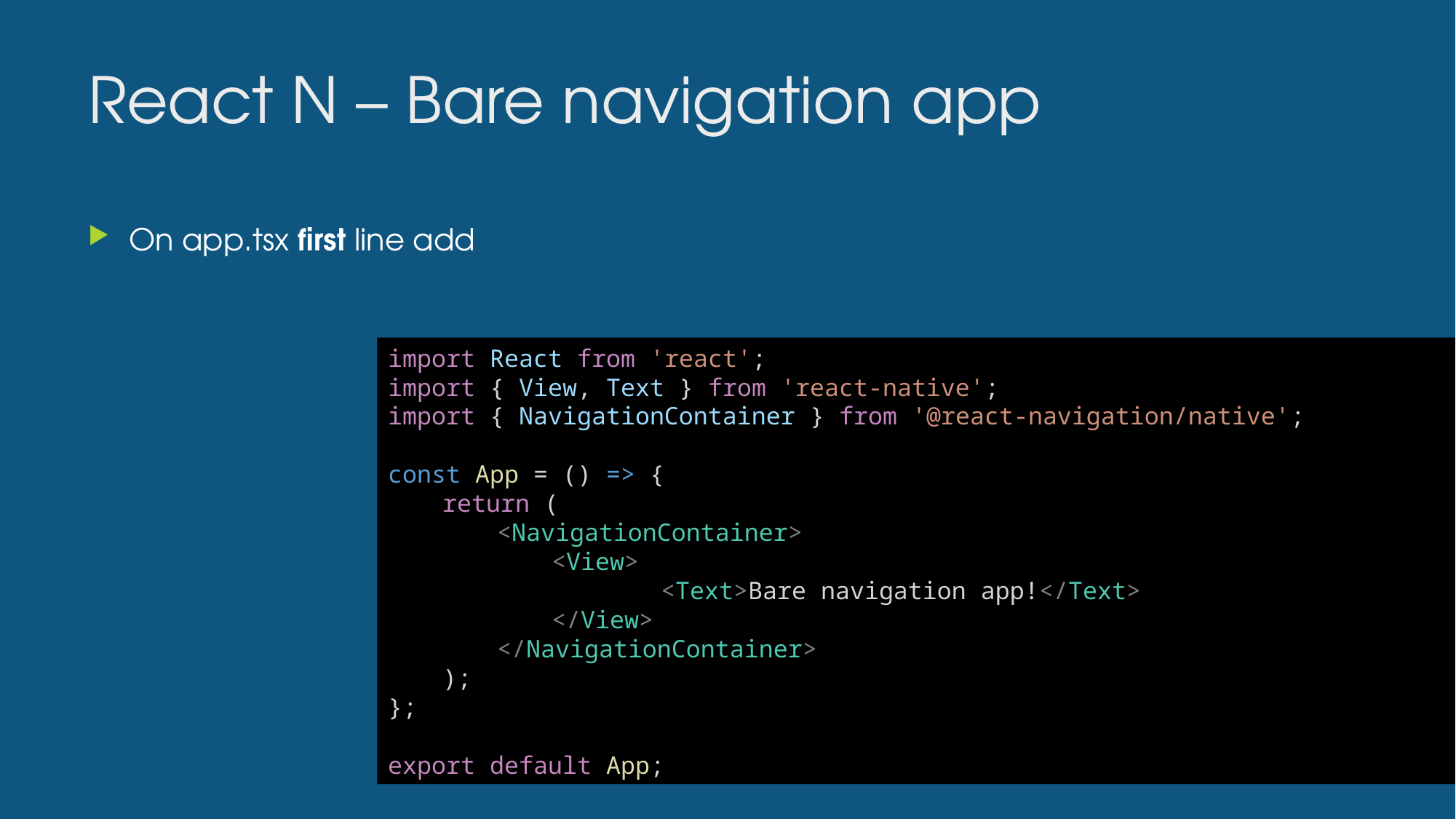

4
# React N – Bare navigation app
On app.tsx first line add

import React from 'react';
import { View, Text } from 'react-native';
import { NavigationContainer } from '@react-navigation/native';
const App = () => {
return (
<NavigationContainer>
<View>
	<Text>Bare navigation app!</Text>
</View>
</NavigationContainer>
);
};
export default App;